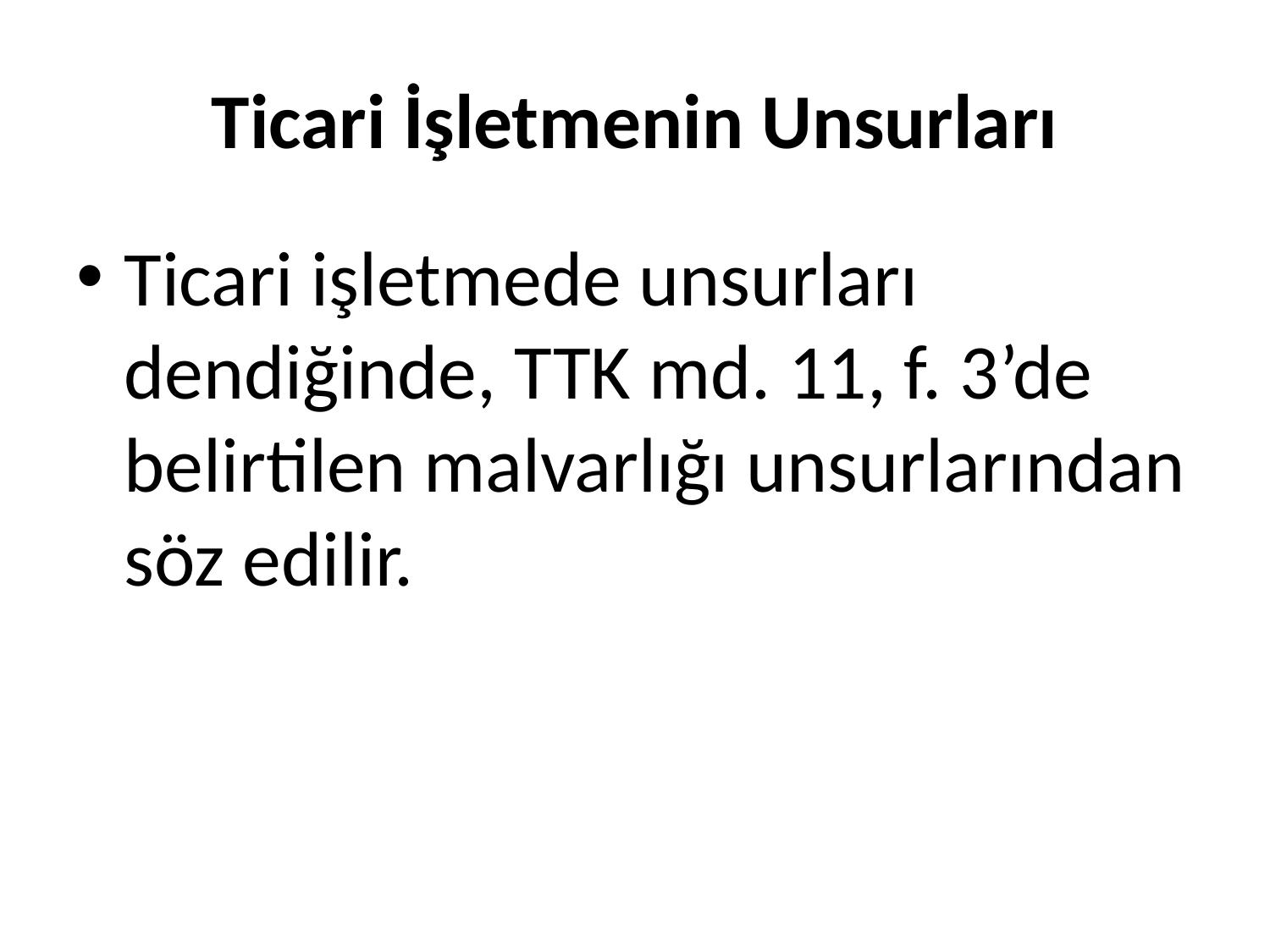

# Ticari İşletmenin Unsurları
Ticari işletmede unsurları dendiğinde, TTK md. 11, f. 3’de belirtilen malvarlığı unsurlarından söz edilir.